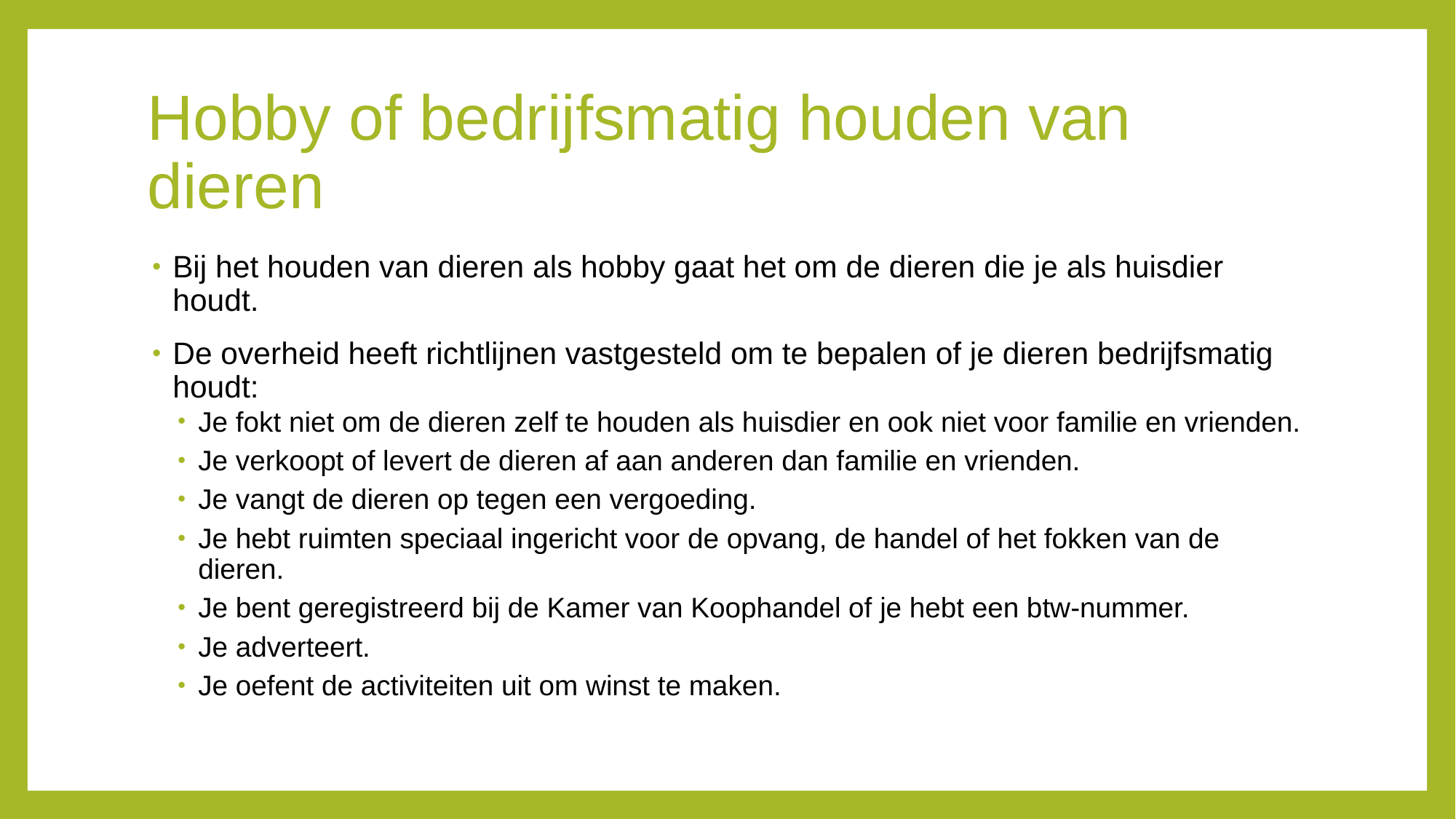

# Hobby of bedrijfsmatig houden van dieren
Bij het houden van dieren als hobby gaat het om de dieren die je als huisdier houdt.
De overheid heeft richtlijnen vastgesteld om te bepalen of je dieren bedrijfsmatig houdt:
Je fokt niet om de dieren zelf te houden als huisdier en ook niet voor familie en vrienden.
Je verkoopt of levert de dieren af aan anderen dan familie en vrienden.
Je vangt de dieren op tegen een vergoeding.
Je hebt ruimten speciaal ingericht voor de opvang, de handel of het fokken van de dieren.
Je bent geregistreerd bij de Kamer van Koophandel of je hebt een btw-nummer.
Je adverteert.
Je oefent de activiteiten uit om winst te maken.